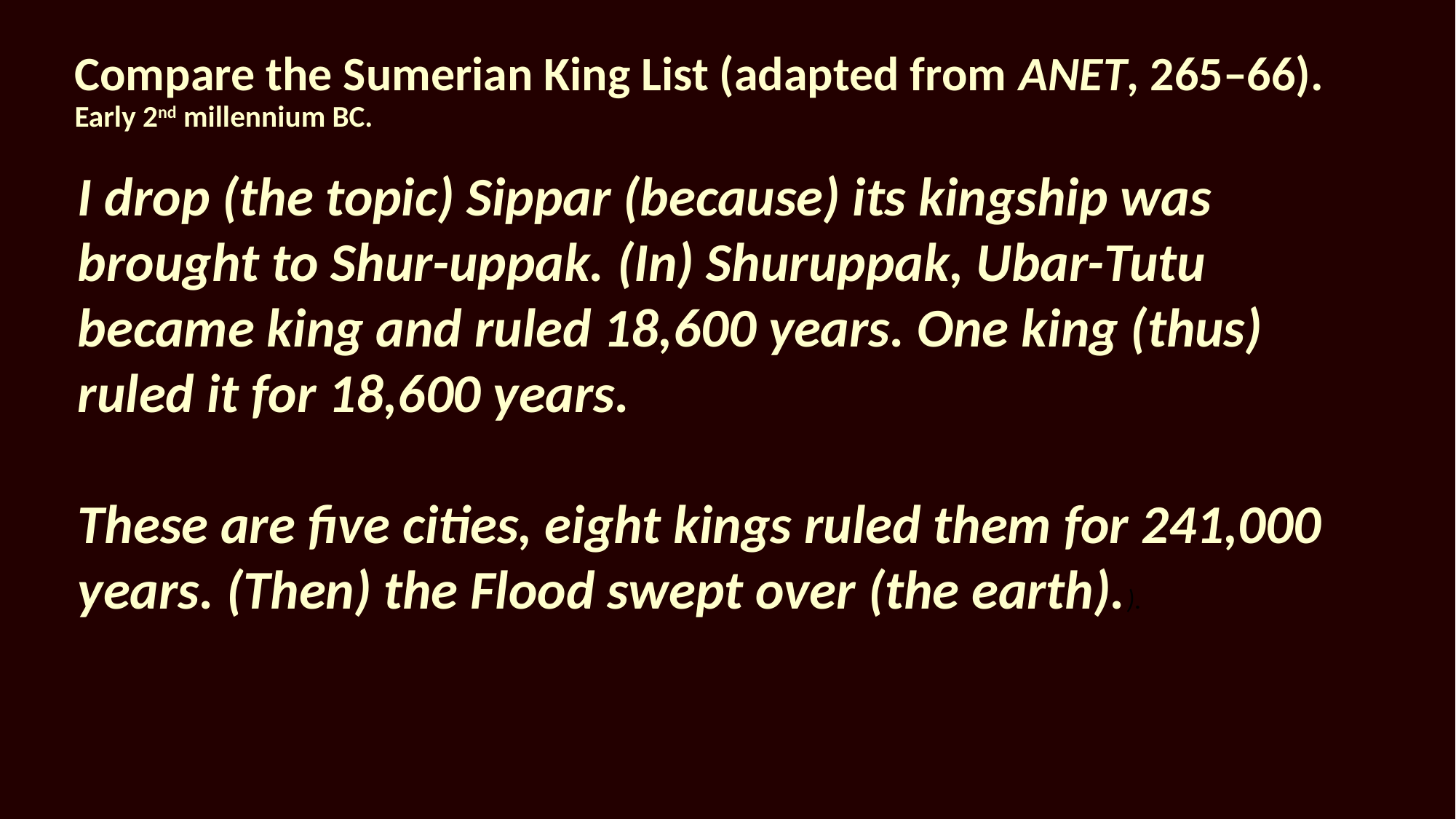

# Compare the Sumerian King List (adapted from ANET, 265–66). Early 2nd millennium BC.
I drop (the topic) Sippar (because) its kingship was brought to Shur-uppak. (In) Shuruppak, Ubar-Tutu became king and ruled 18,600 years. One king (thus) ruled it for 18,600 years.

These are five cities, eight kings ruled them for 241,000 years. (Then) the Flood swept over (the earth).).